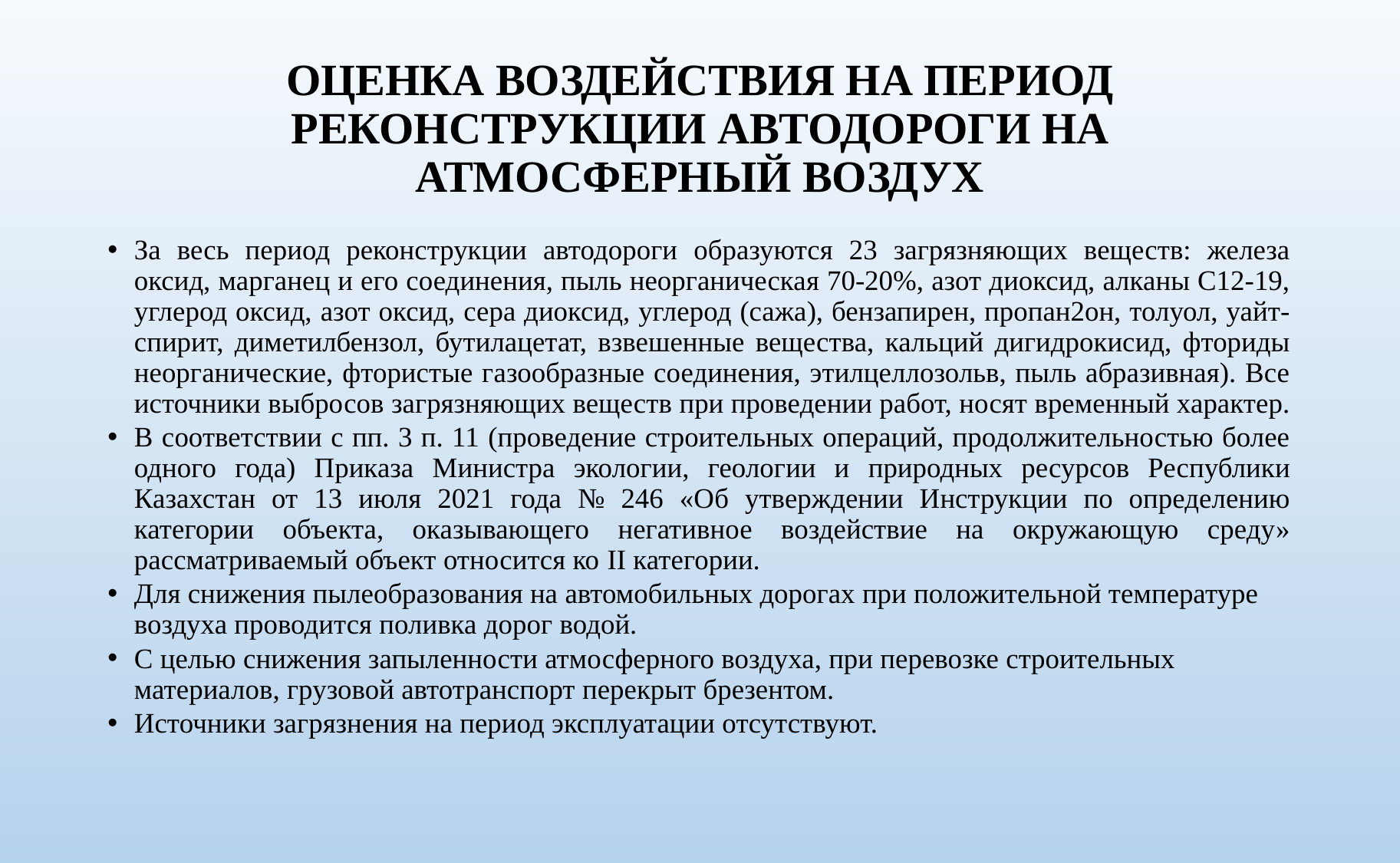

# ОЦЕНКА ВОЗДЕЙСТВИЯ НА ПЕРИОД РЕКОНСТРУКЦИИ АВТОДОРОГИ НА АТМОСФЕРНЫЙ ВОЗДУХ
За весь период реконструкции автодороги образуются 23 загрязняющих веществ: железа оксид, марганец и его соединения, пыль неорганическая 70-20%, азот диоксид, алканы С12-19, углерод оксид, азот оксид, сера диоксид, углерод (сажа), бензапирен, пропан2он, толуол, уайт-спирит, диметилбензол, бутилацетат, взвешенные вещества, кальций дигидрокисид, фториды неорганические, фтористые газообразные соединения, этилцеллозольв, пыль абразивная). Все источники выбросов загрязняющих веществ при проведении работ, носят временный характер.
В соответствии с пп. 3 п. 11 (проведение строительных операций, продолжительностью более одного года) Приказа Министра экологии, геологии и природных ресурсов Республики Казахстан от 13 июля 2021 года № 246 «Об утверждении Инструкции по определению категории объекта, оказывающего негативное воздействие на окружающую среду» рассматриваемый объект относится ко II категории.
Для снижения пылеобразования на автомобильных дорогах при положительной температуре воздуха проводится поливка дорог водой.
С целью снижения запыленности атмосферного воздуха, при перевозке строительных материалов, грузовой автотранспорт перекрыт брезентом.
Источники загрязнения на период эксплуатации отсутствуют.